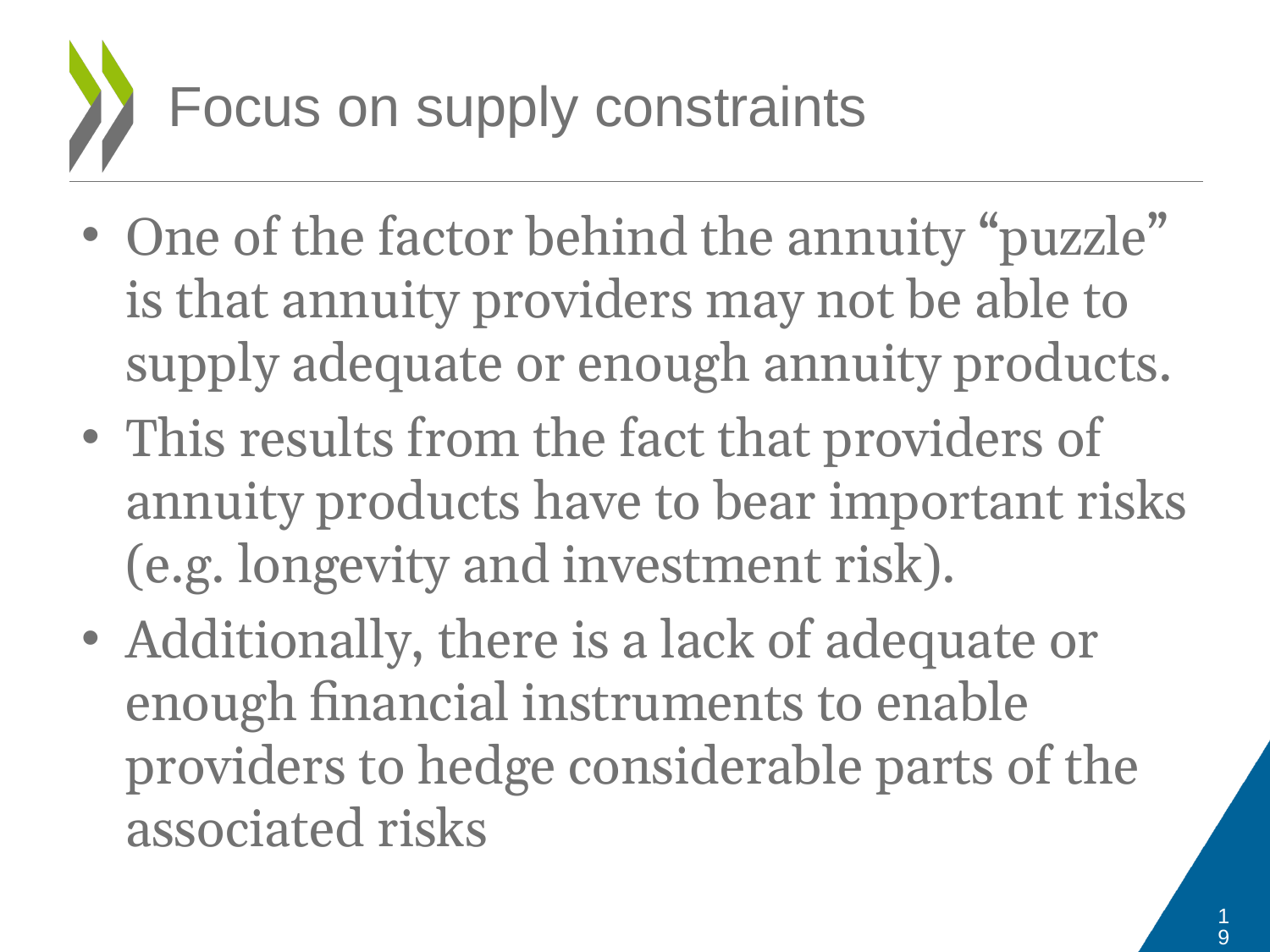

# Focus on supply constraints
One of the factor behind the annuity “puzzle” is that annuity providers may not be able to supply adequate or enough annuity products.
This results from the fact that providers of annuity products have to bear important risks (e.g. longevity and investment risk).
Additionally, there is a lack of adequate or enough financial instruments to enable providers to hedge considerable parts of the associated risks

19